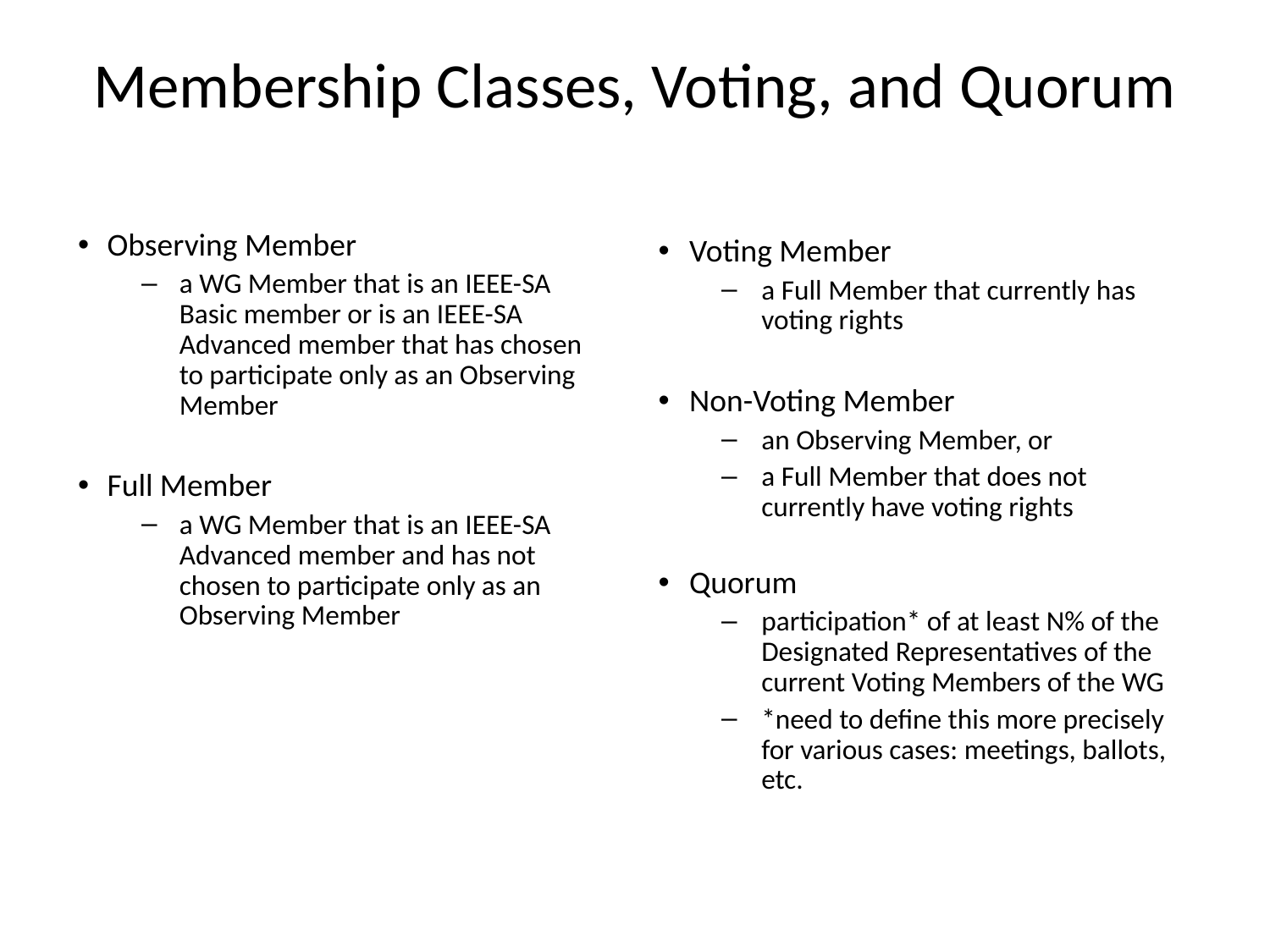

# Membership Classes, Voting, and Quorum
Observing Member
a WG Member that is an IEEE-SA Basic member or is an IEEE-SA Advanced member that has chosen to participate only as an Observing Member

Full Member
a WG Member that is an IEEE-SA Advanced member and has not chosen to participate only as an Observing Member

Voting Member
a Full Member that currently has voting rights

Non-Voting Member
an Observing Member, or
a Full Member that does not currently have voting rights

Quorum
participation* of at least N% of the Designated Representatives of the current Voting Members of the WG
*need to define this more precisely for various cases: meetings, ballots, etc.